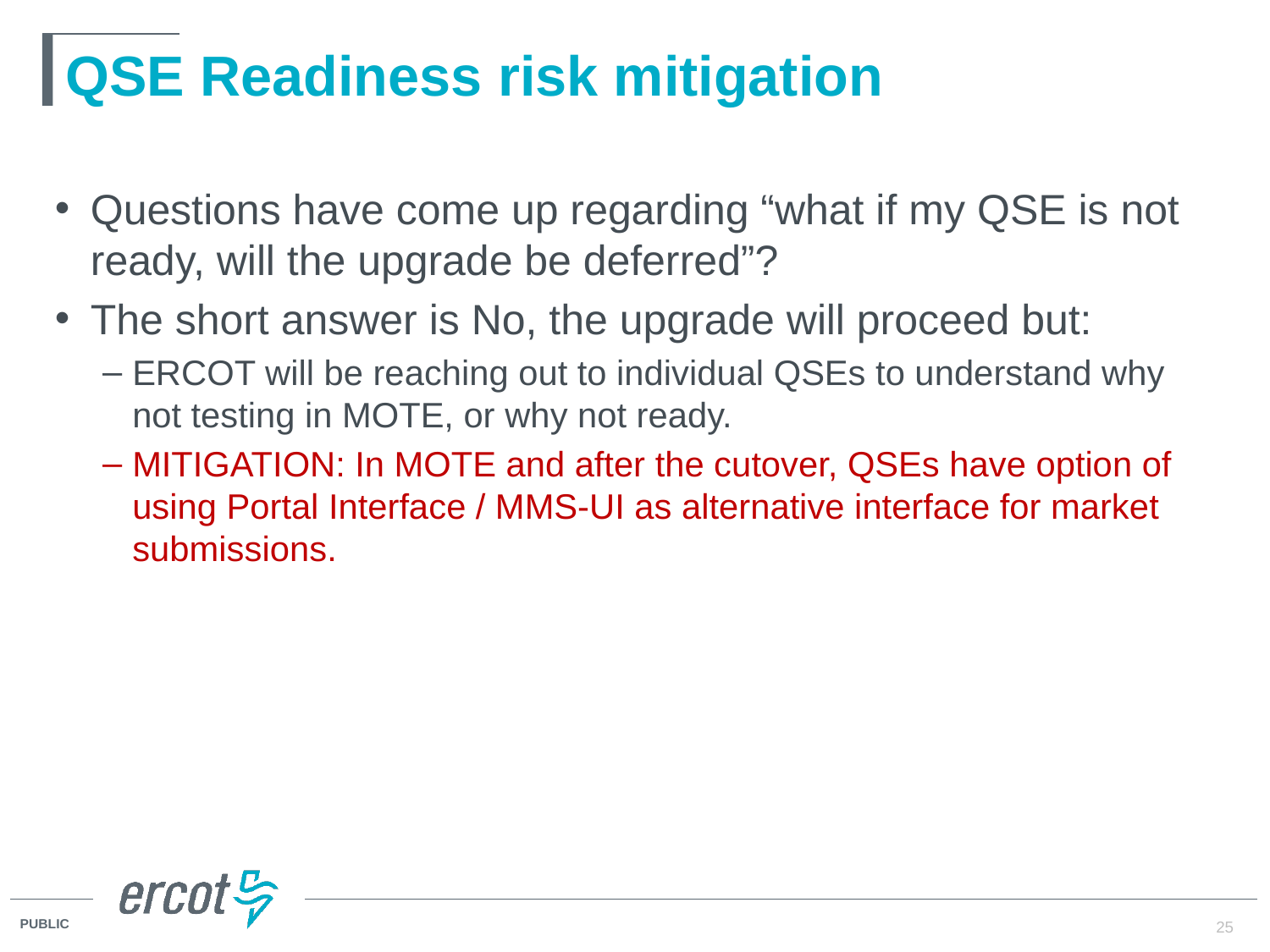

# QSE Readiness risk mitigation
Questions have come up regarding “what if my QSE is not ready, will the upgrade be deferred”?
The short answer is No, the upgrade will proceed but:
ERCOT will be reaching out to individual QSEs to understand why not testing in MOTE, or why not ready.
MITIGATION: In MOTE and after the cutover, QSEs have option of using Portal Interface / MMS-UI as alternative interface for market submissions.
25